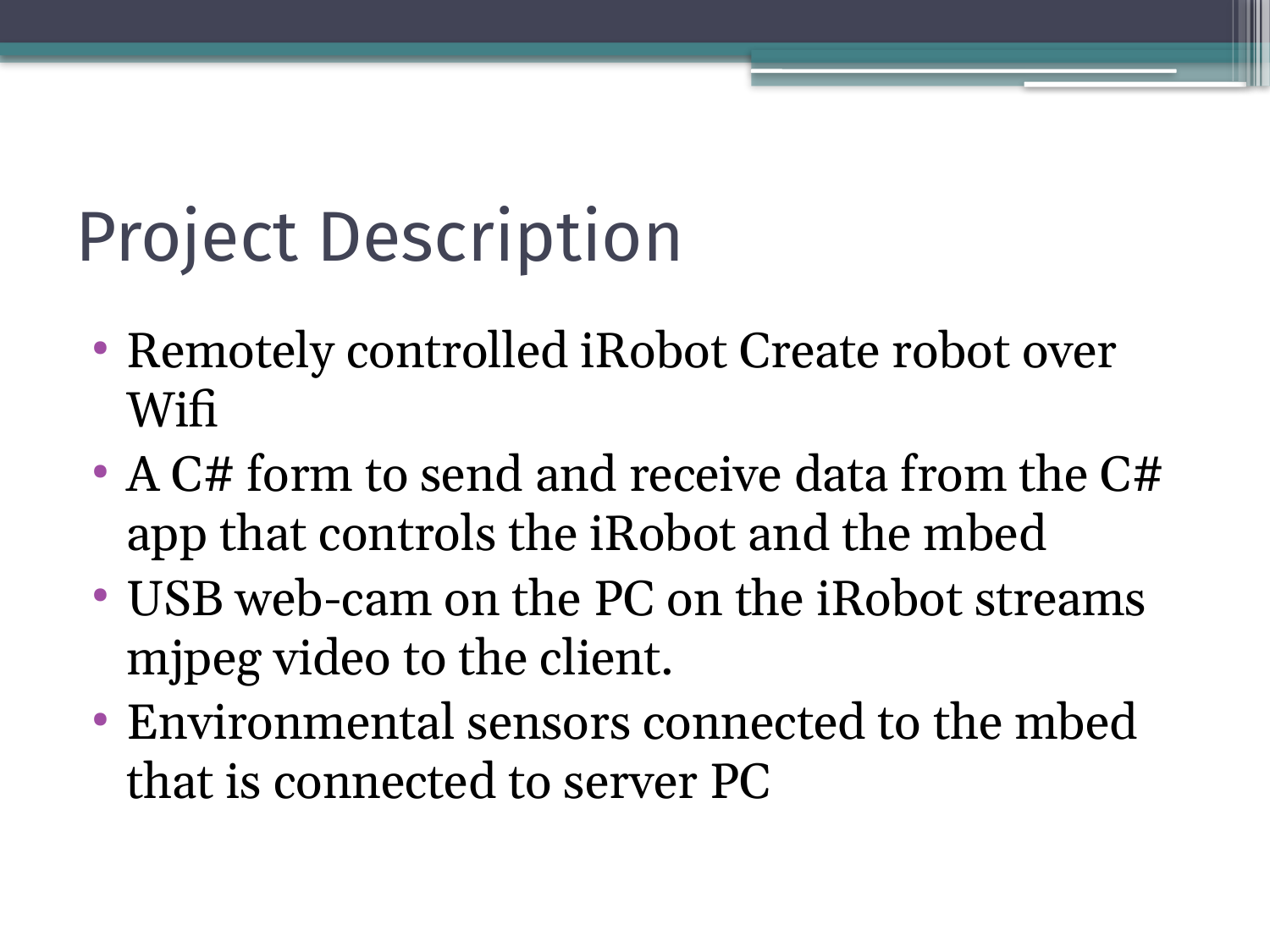

# Project Description
Remotely controlled iRobot Create robot over Wifi
A C# form to send and receive data from the C# app that controls the iRobot and the mbed
USB web-cam on the PC on the iRobot streams mjpeg video to the client.
Environmental sensors connected to the mbed that is connected to server PC